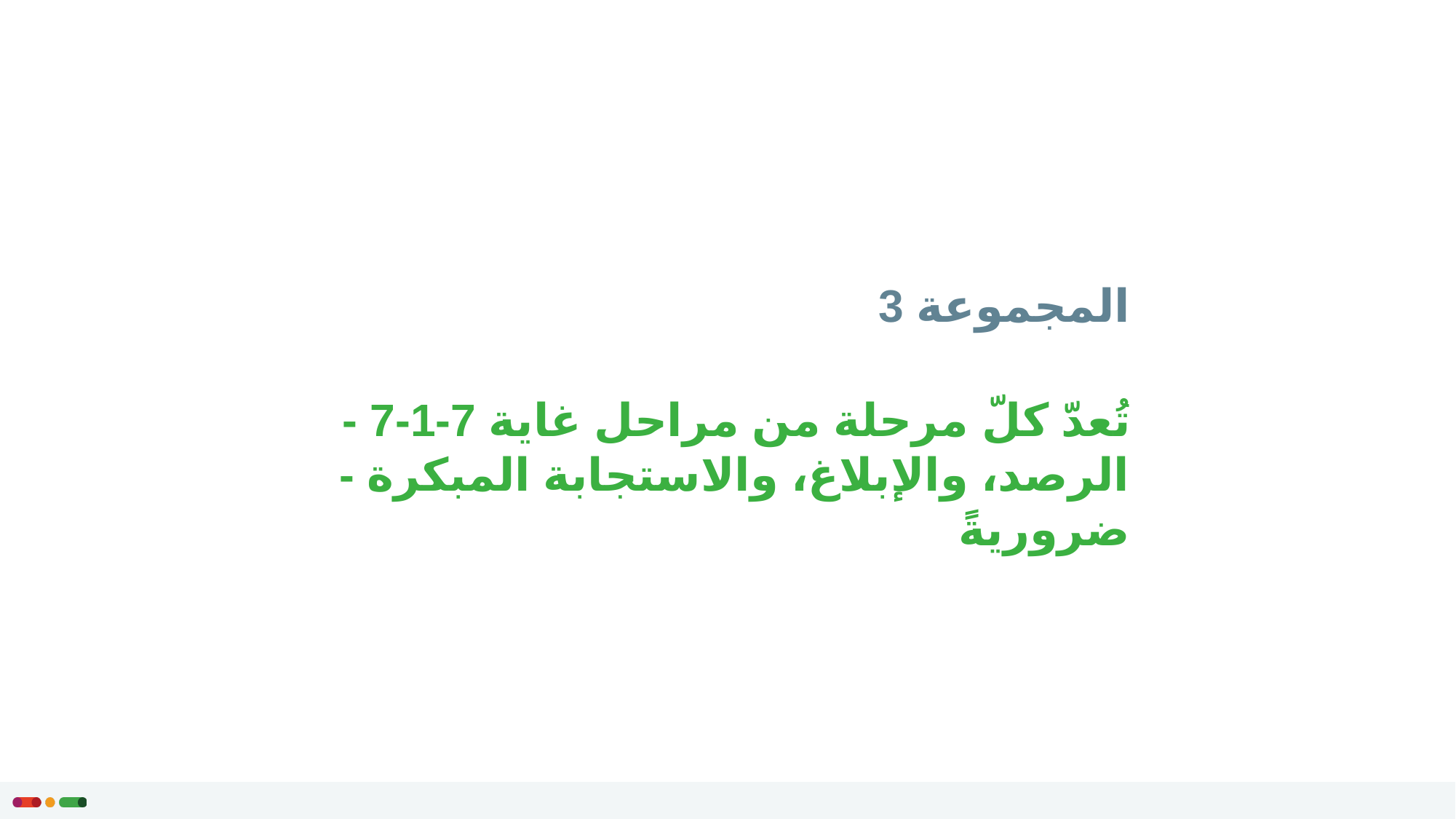

المجموعة 3

تُعدّ كلّ مرحلة من مراحل غاية 7-1-7 - الرصد، والإبلاغ، والاستجابة المبكرة - ضروريةً